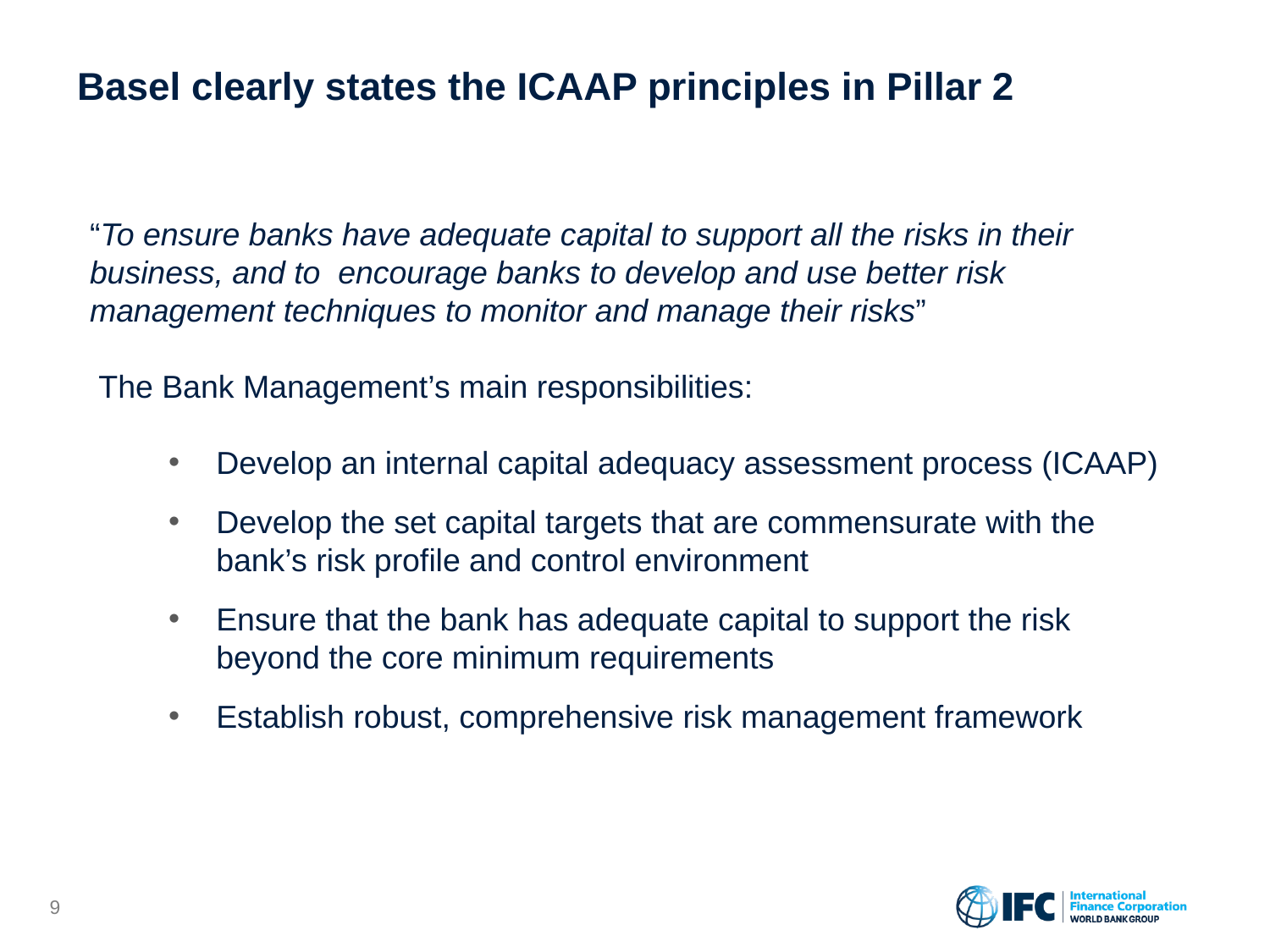

# Basel clearly states the ICAAP principles in Pillar 2

“To ensure banks have adequate capital to support all the risks in their business, and to  encourage banks to develop and use better risk management techniques to monitor and manage their risks”

 The Bank Management’s main responsibilities:

Develop an internal capital adequacy assessment process (ICAAP)
Develop the set capital targets that are commensurate with the bank’s risk profile and control environment
Ensure that the bank has adequate capital to support the risk beyond the core minimum requirements
Establish robust, comprehensive risk management framework
9